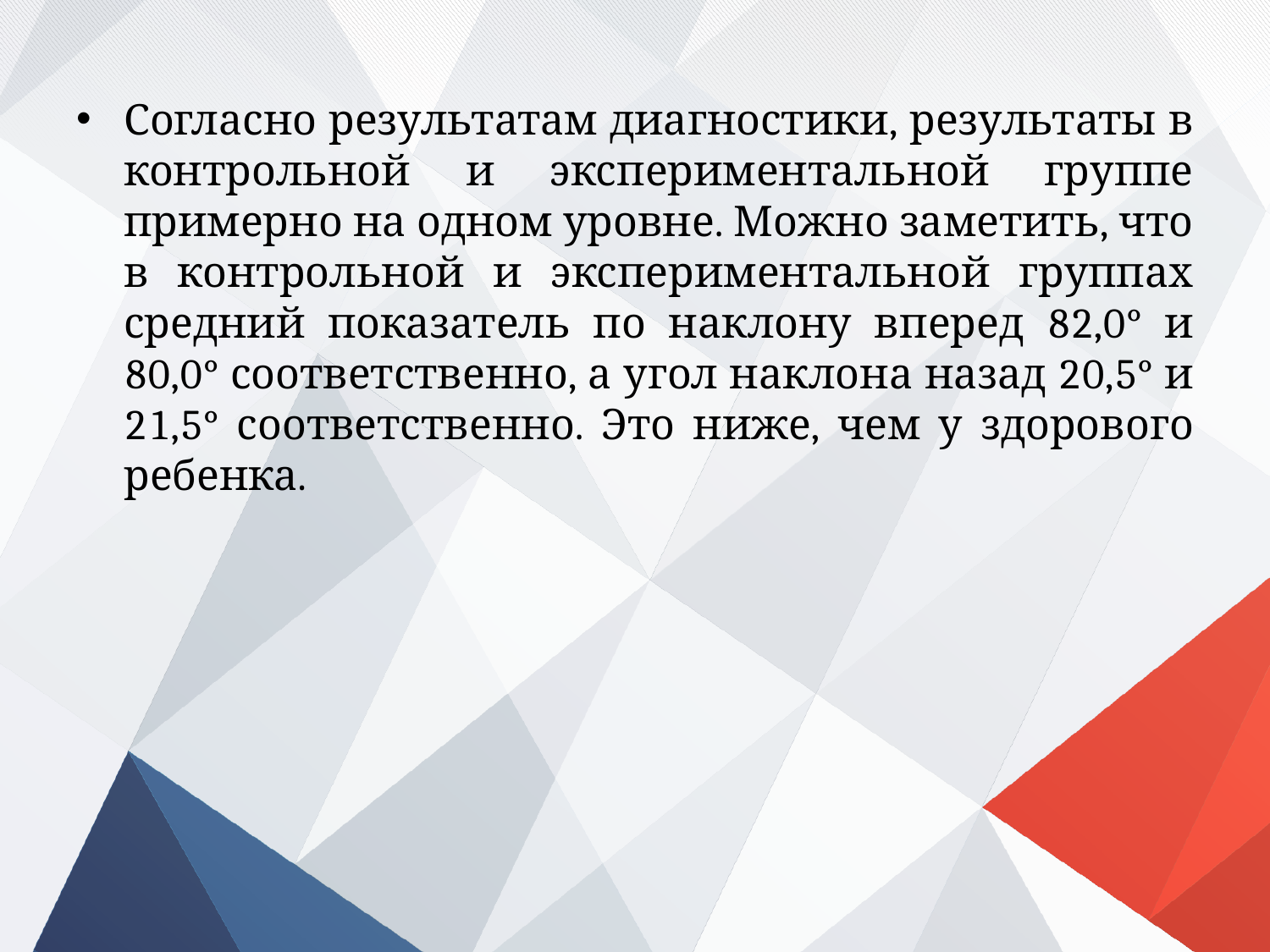

Согласно результатам диагностики, результаты в контрольной и экспериментальной группе примерно на одном уровне. Можно заметить, что в контрольной и экспериментальной группах средний показатель по наклону вперед 82,0° и 80,0° соответственно, а угол наклона назад 20,5° и 21,5° соответственно. Это ниже, чем у здорового ребенка.